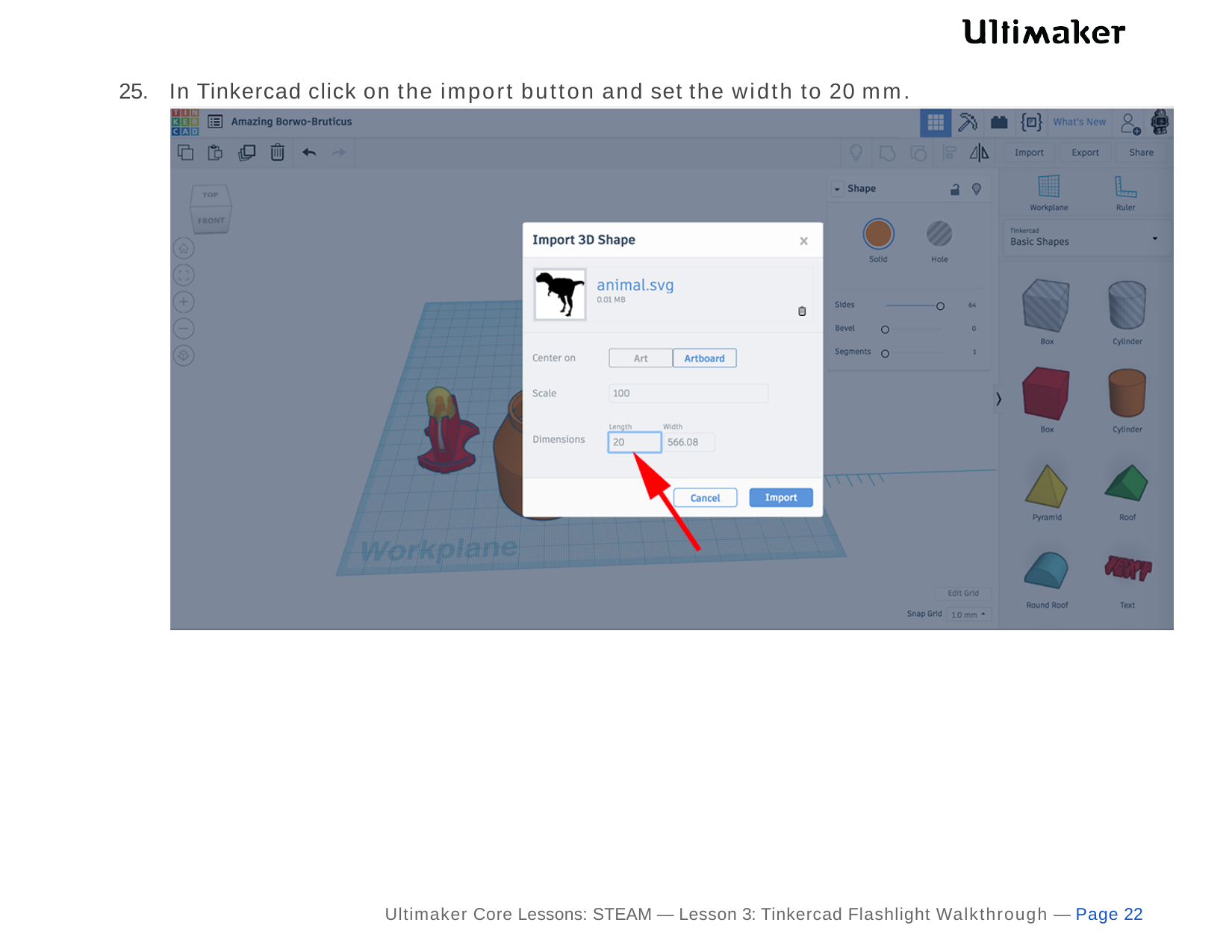

25.	In Tinkercad click on the import button and set the width to 20 mm.

Ultimaker Core Lessons: STEAM — Lesson 3: Tinkercad Flashlight Walkthrough — Page 22